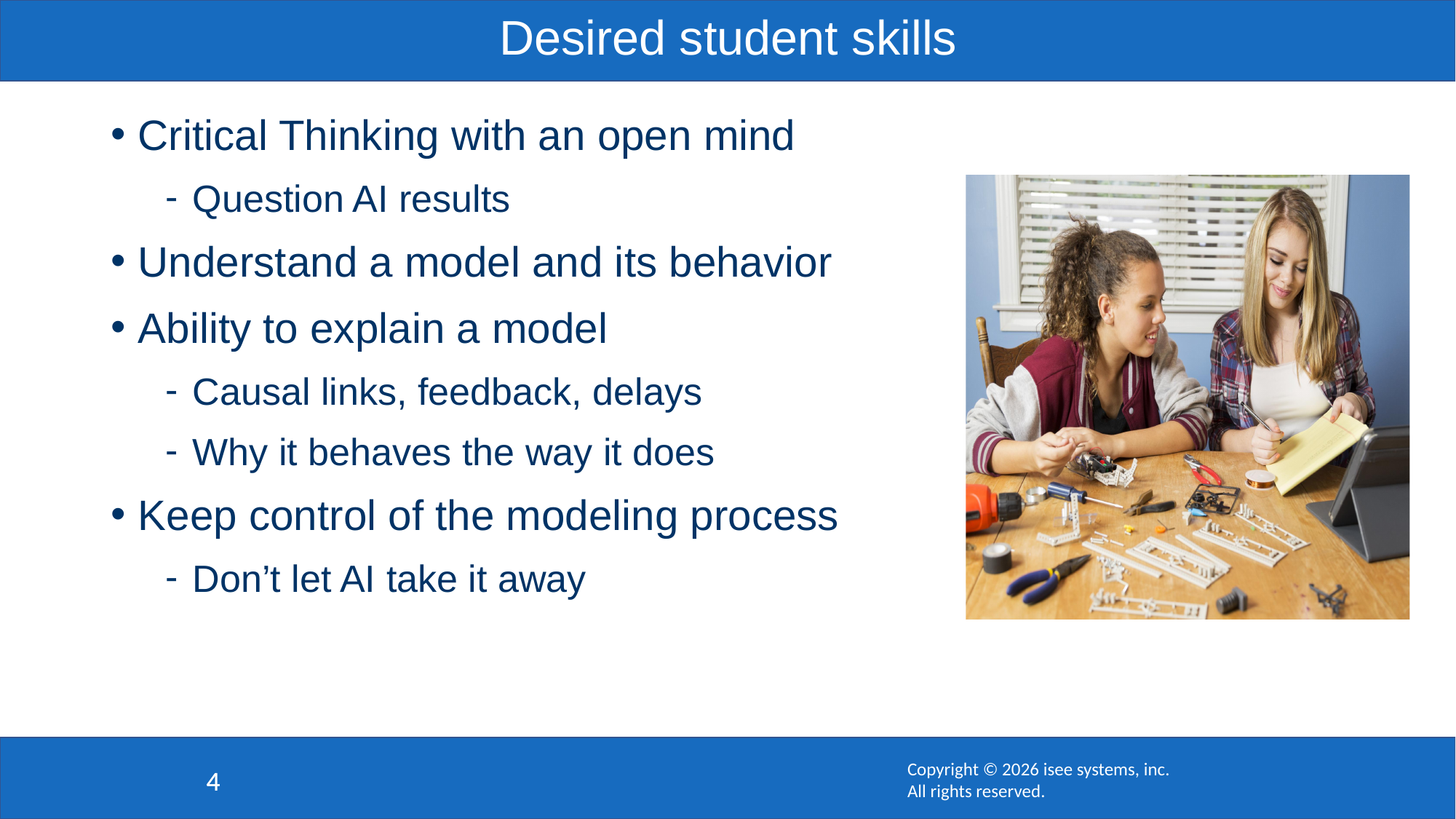

# Desired student skills
Critical Thinking with an open mind
Question AI results
Understand a model and its behavior
Ability to explain a model
Causal links, feedback, delays
Why it behaves the way it does
Keep control of the modeling process
Don’t let AI take it away